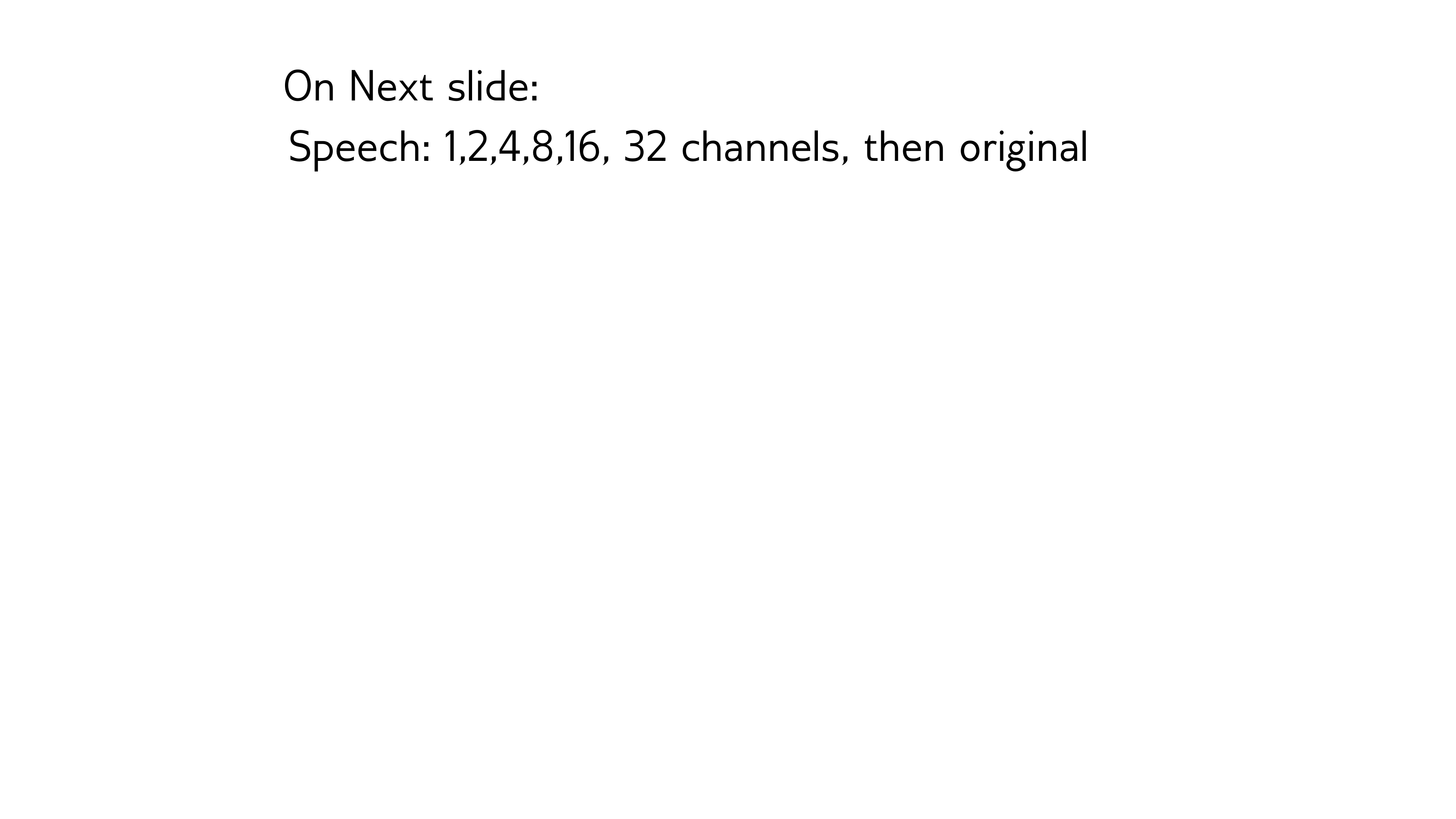

On Next slide:
Speech: 1,2,4,8,16, 32 channels, then original